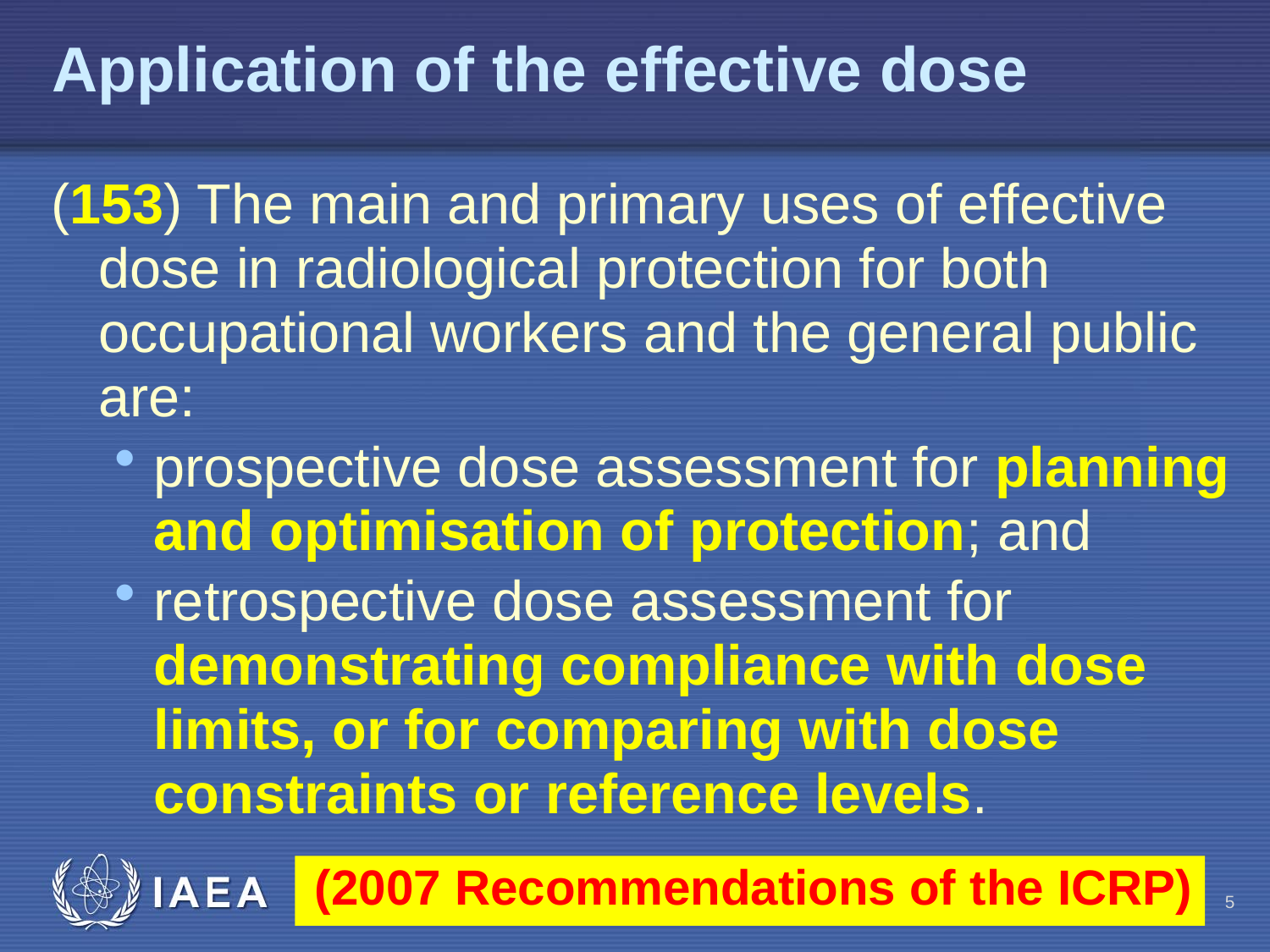

# Application of the effective dose
(153) The main and primary uses of effective dose in radiological protection for both occupational workers and the general public are:
prospective dose assessment for planning and optimisation of protection; and
retrospective dose assessment for demonstrating compliance with dose limits, or for comparing with dose constraints or reference levels.
(2007 Recommendations of the ICRP)
5